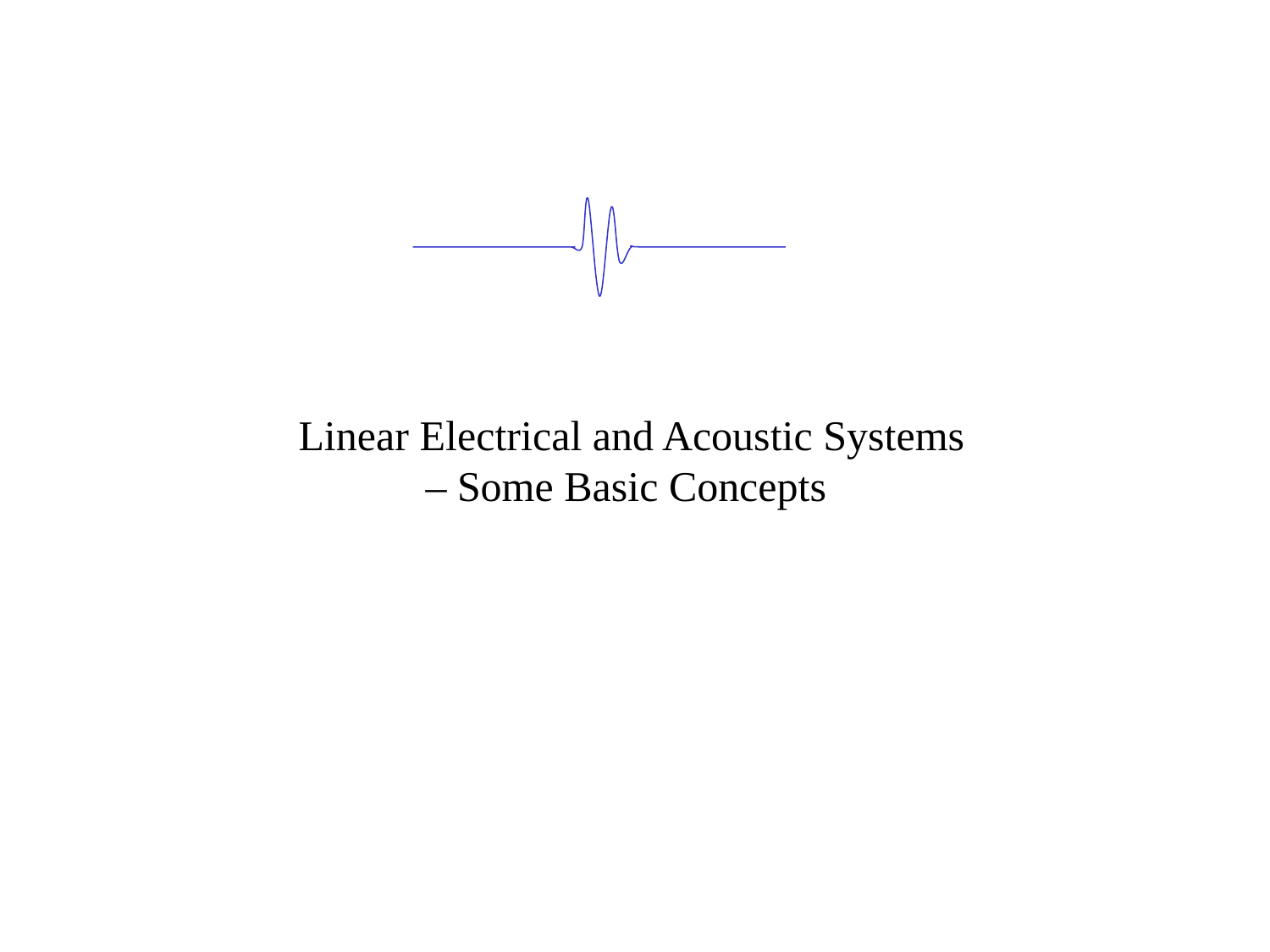

Linear Electrical and Acoustic Systems
	– Some Basic Concepts